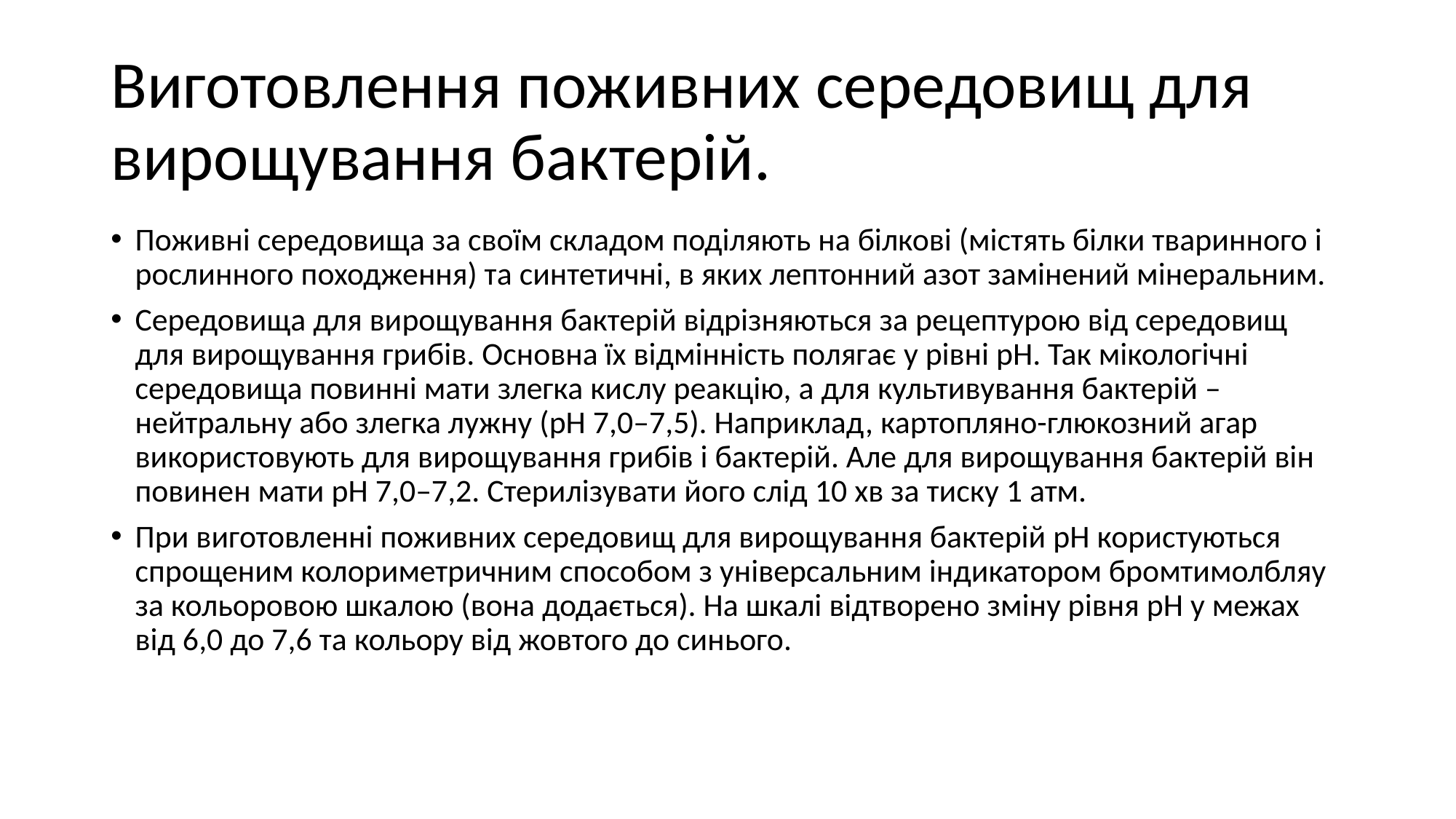

# Виготовлення поживних середовищ для вирощування бактерій.
Поживні середовища за своїм складом поділяють на білкові (містять білки тваринного і рослинного походження) та синтетичні, в яких лептонний азот замінений мінеральним.
Середовища для вирощування бактерій відрізняються за рецептурою від середовищ для вирощування грибів. Основна їх відмінність полягає у рівні рН. Так мікологічні середовища повинні мати злегка кислу реакцію, а для культивування бактерій – нейтральну або злегка лужну (рН 7,0–7,5). Наприклад, картопляно-глюкозний агар використовують для вирощування грибів і бактерій. Але для вирощування бактерій він повинен мати рН 7,0–7,2. Стерилізувати його слід 10 хв за тиску 1 атм.
При виготовленні поживних середовищ для вирощування бактерій рН користуються спрощеним колориметричним способом з універсальним індикатором бромтимолбляу за кольоровою шкалою (вона додається). На шкалі відтворено зміну рівня рН у межах від 6,0 до 7,6 та кольору від жовтого до синього.